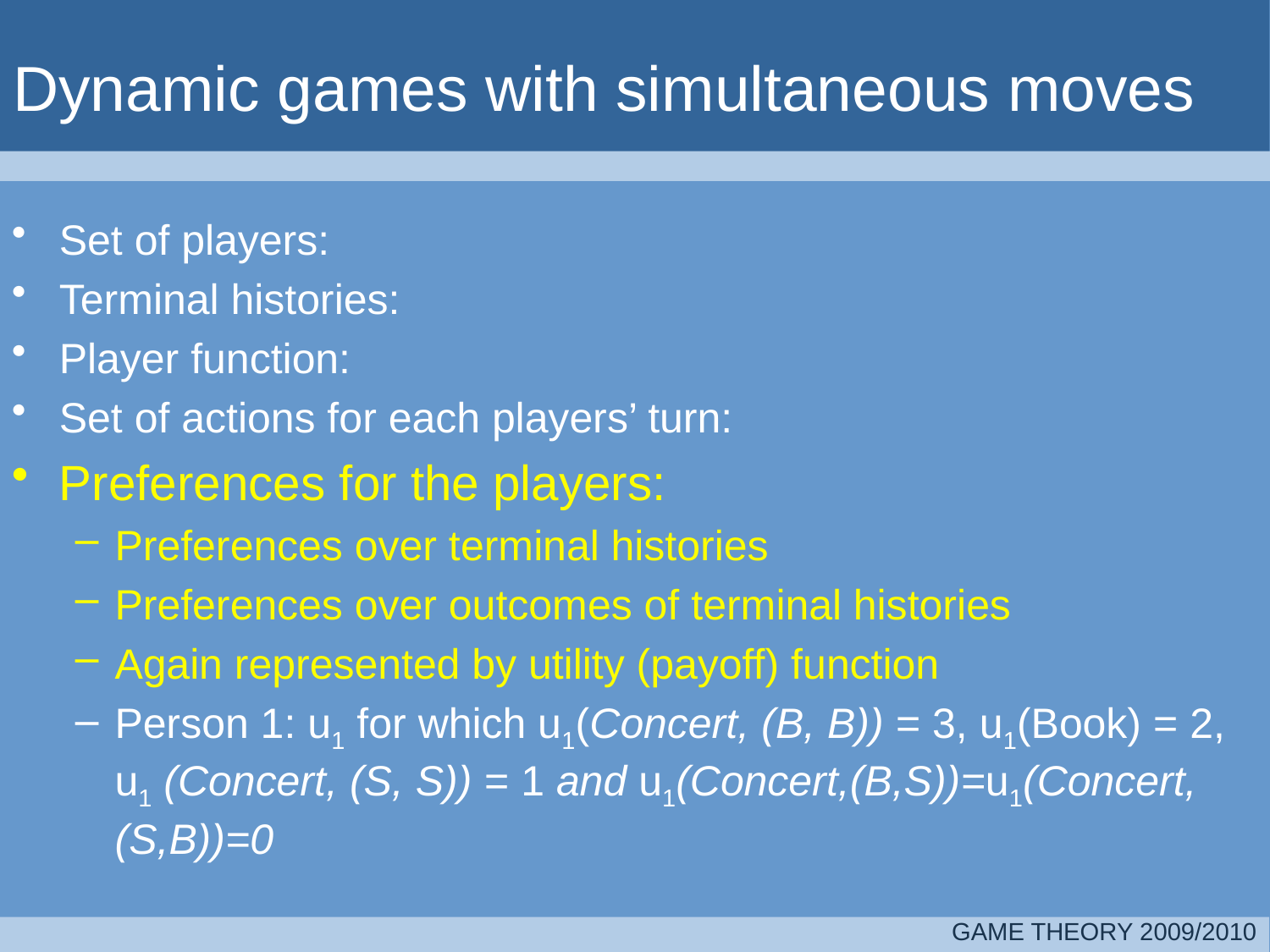

# Dynamic games with simultaneous moves
Set of players:
Terminal histories:
Player function:
Set of actions for each players’ turn:
Preferences for the players:
Preferences over terminal histories
Preferences over outcomes of terminal histories
Again represented by utility (payoff) function
Person 1: u1 for which u1(Concert, (B, B)) = 3, u1(Book) = 2, u1 (Concert, (S, S)) = 1 and u1(Concert,(B,S))=u1(Concert,(S,B))=0
GAME THEORY 2009/2010